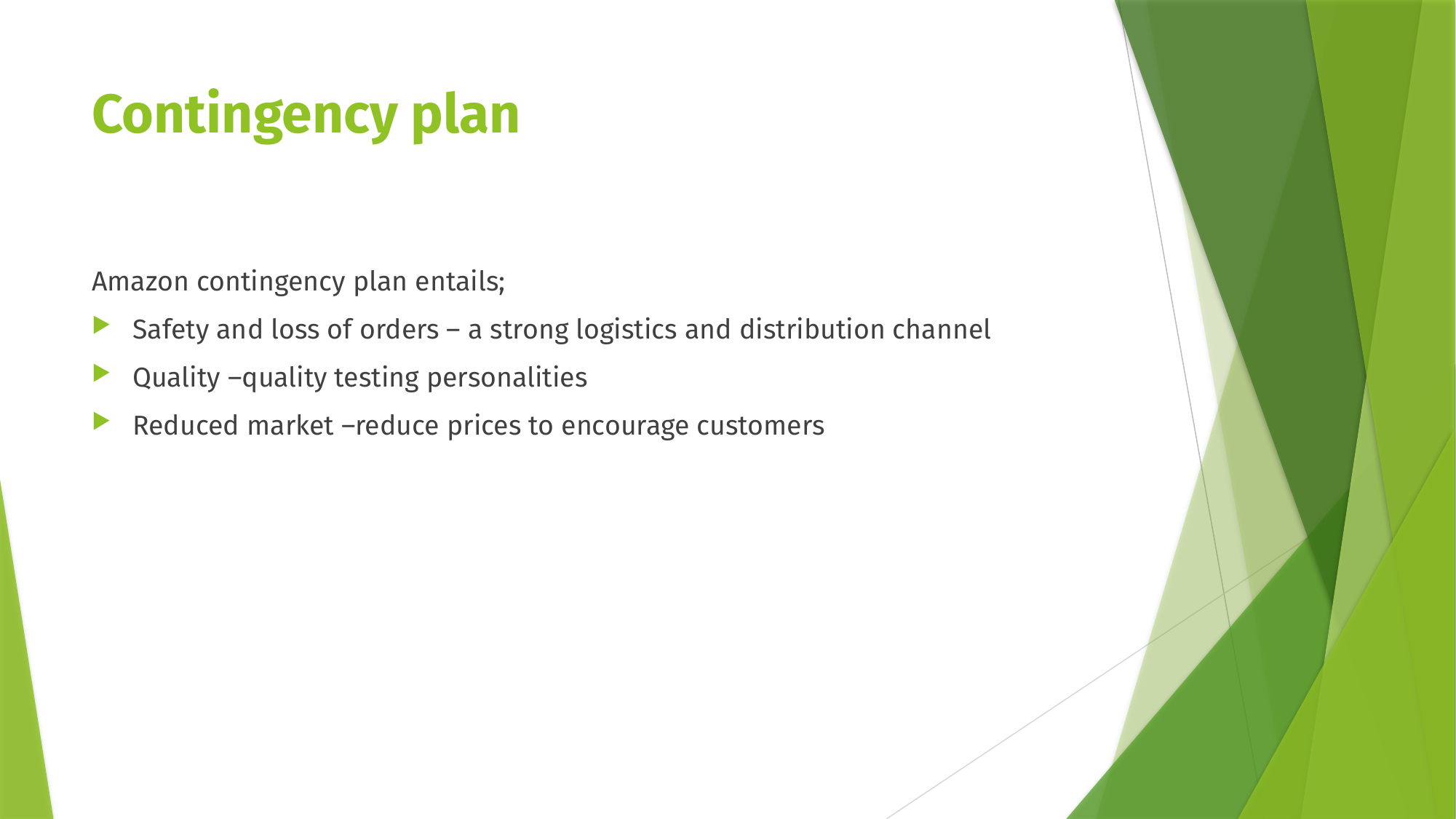

# Contingency plan
Amazon contingency plan entails;
Safety and loss of orders – a strong logistics and distribution channel
Quality –quality testing personalities
Reduced market –reduce prices to encourage customers